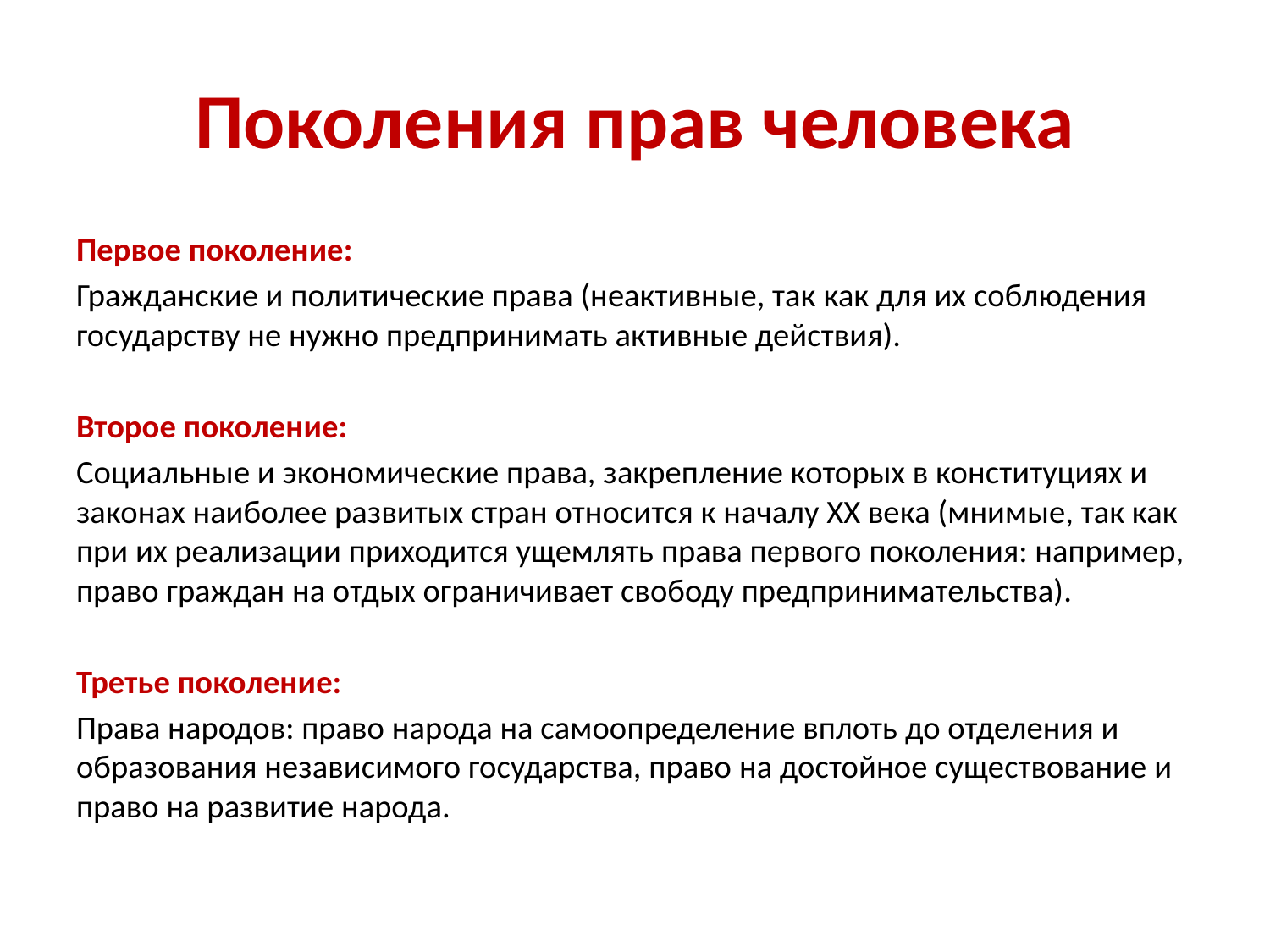

# Поколения прав человека
Первое поколение:
Гражданские и политические права (неактивные, так как для их соблюдения государству не нужно предпринимать активные действия).

Второе поколение:
Социальные и экономические права, закрепление которых в конституциях и законах наиболее развитых стран относится к началу ХХ века (мнимые, так как при их реализации приходится ущемлять права первого поколения: например, право граждан на отдых ограничивает свободу предпринимательства).

Третье поколение:
Права народов: право народа на самоопределение вплоть до отделения и образования независимого государства, право на достойное существование и право на развитие народа.